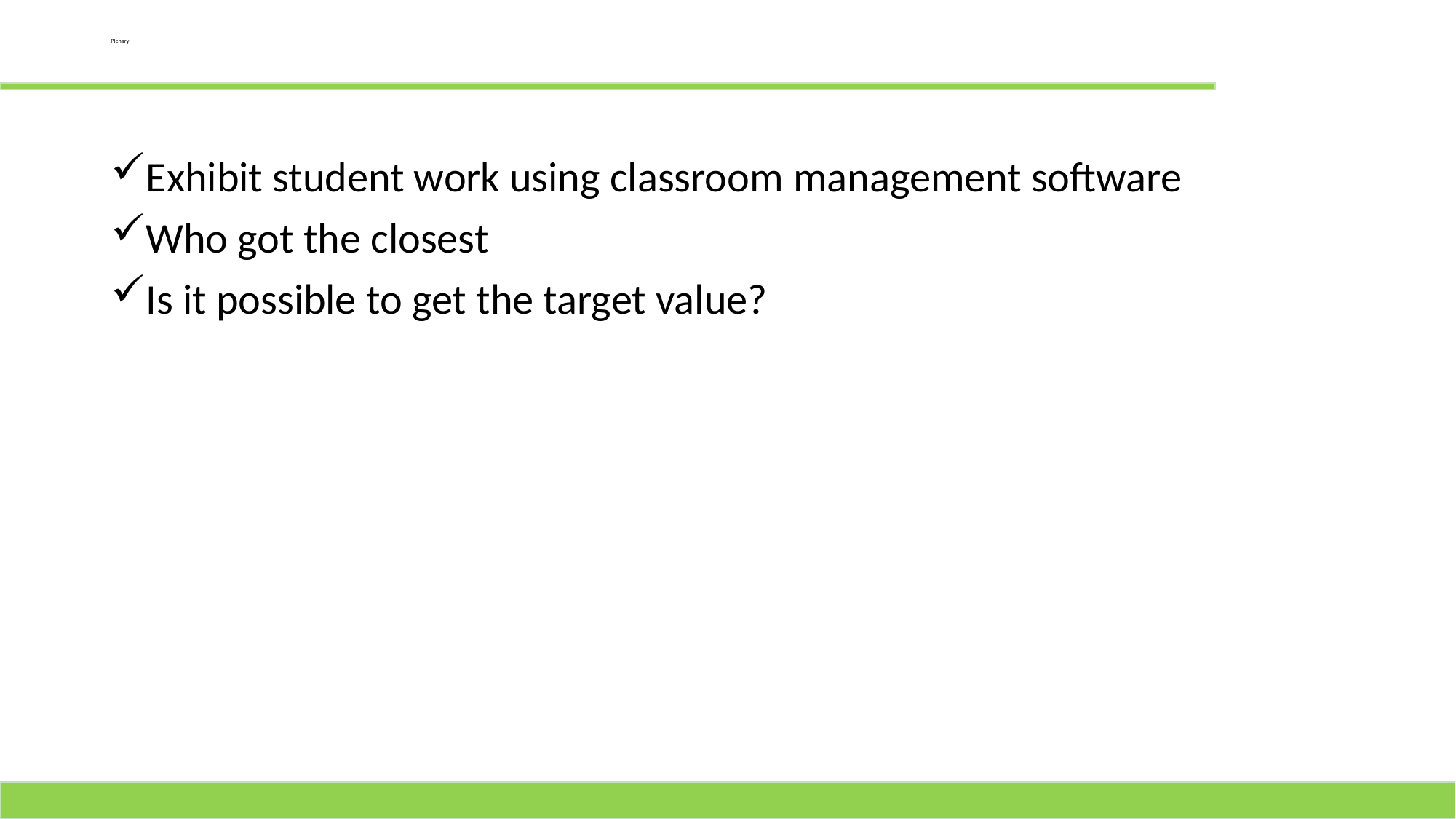

# Plenary
Exhibit student work using classroom management software
Who got the closest
Is it possible to get the target value?